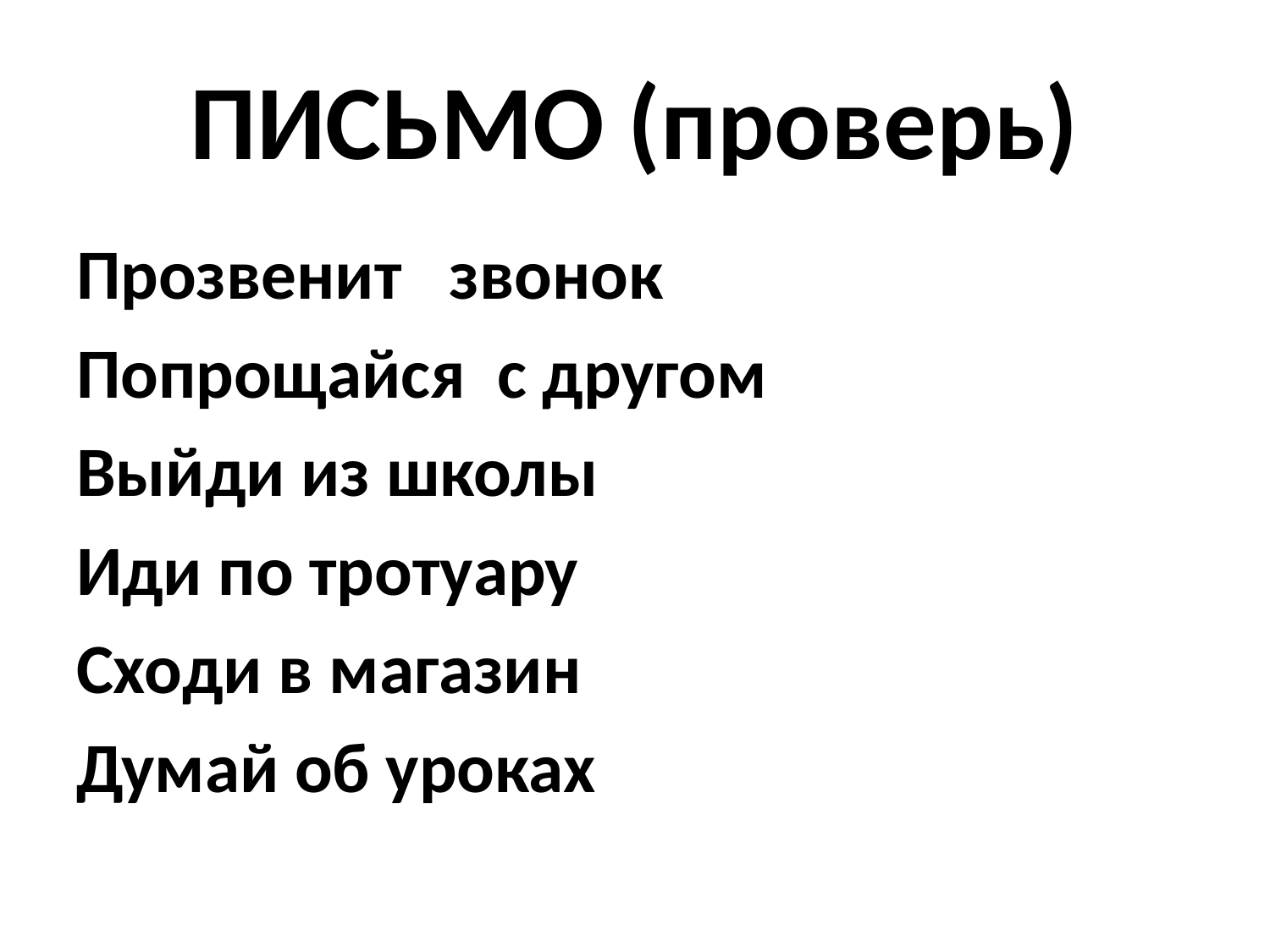

# ПИСЬМО (проверь)
Прозвенит   звонок
Попрощайся  с другом
Выйди из школы
Иди по тротуару
Сходи в магазин
Думай об уроках